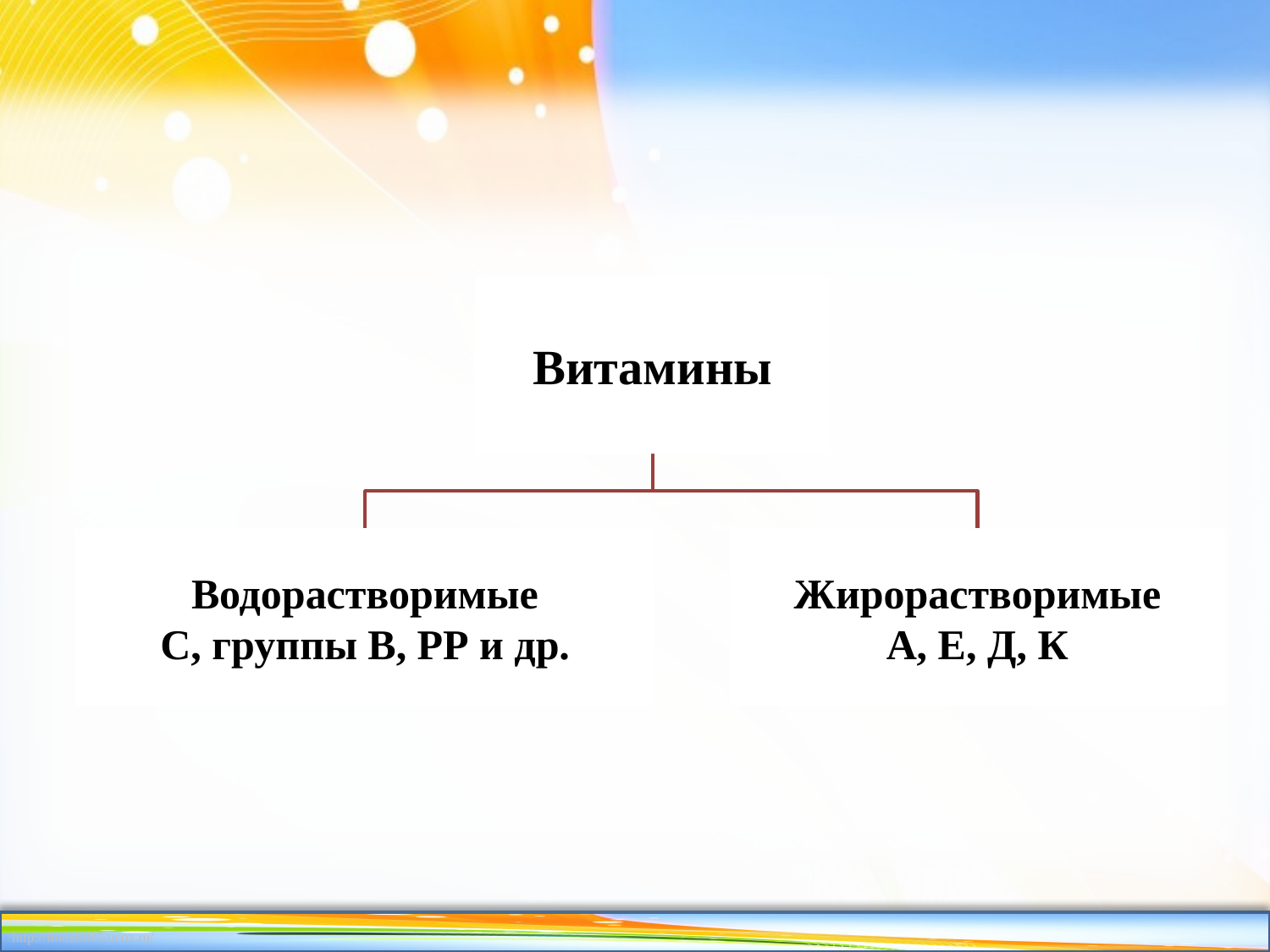

Витамины
Водорастворимые
С, группы В, РР и др.
Жирорастворимые
А, Е, Д, К